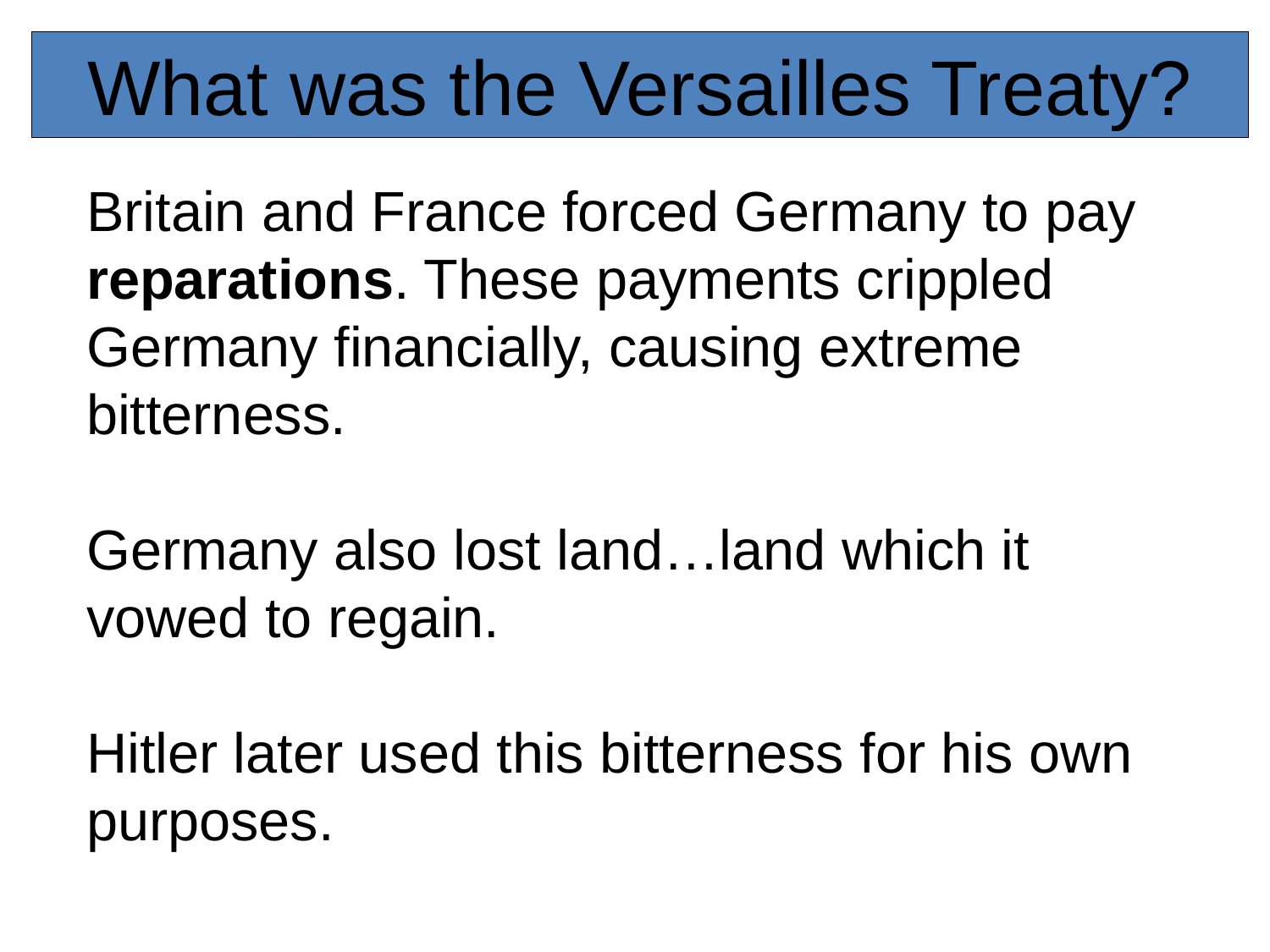

What was the Versailles Treaty?
Britain and France forced Germany to pay reparations. These payments crippled Germany financially, causing extreme bitterness.

Germany also lost land…land which it vowed to regain.

Hitler later used this bitterness for his own purposes.